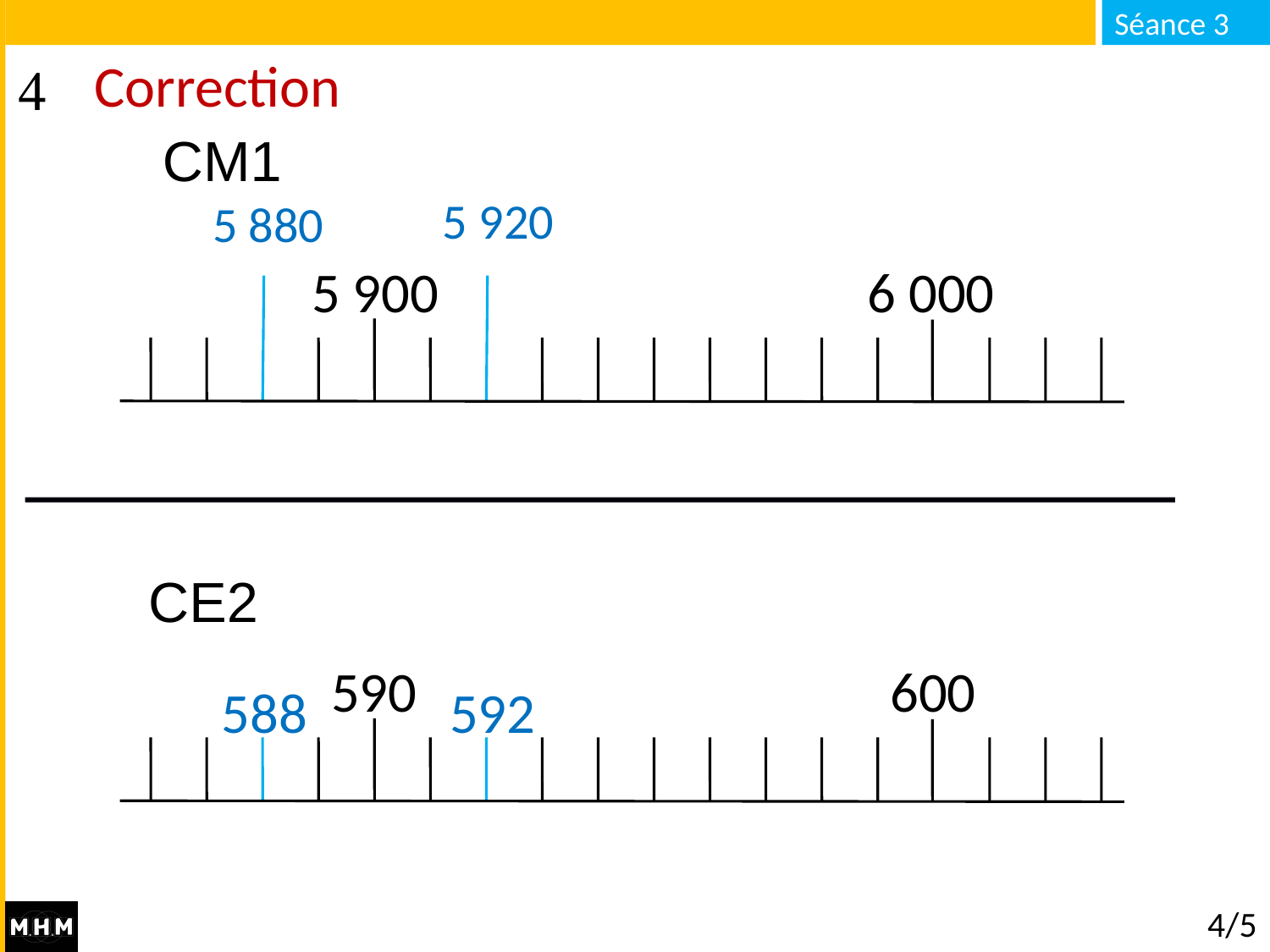

# Correction
CM1
5 920
5 880
5 900
6 000

CE2
590
600
588
592
4/5